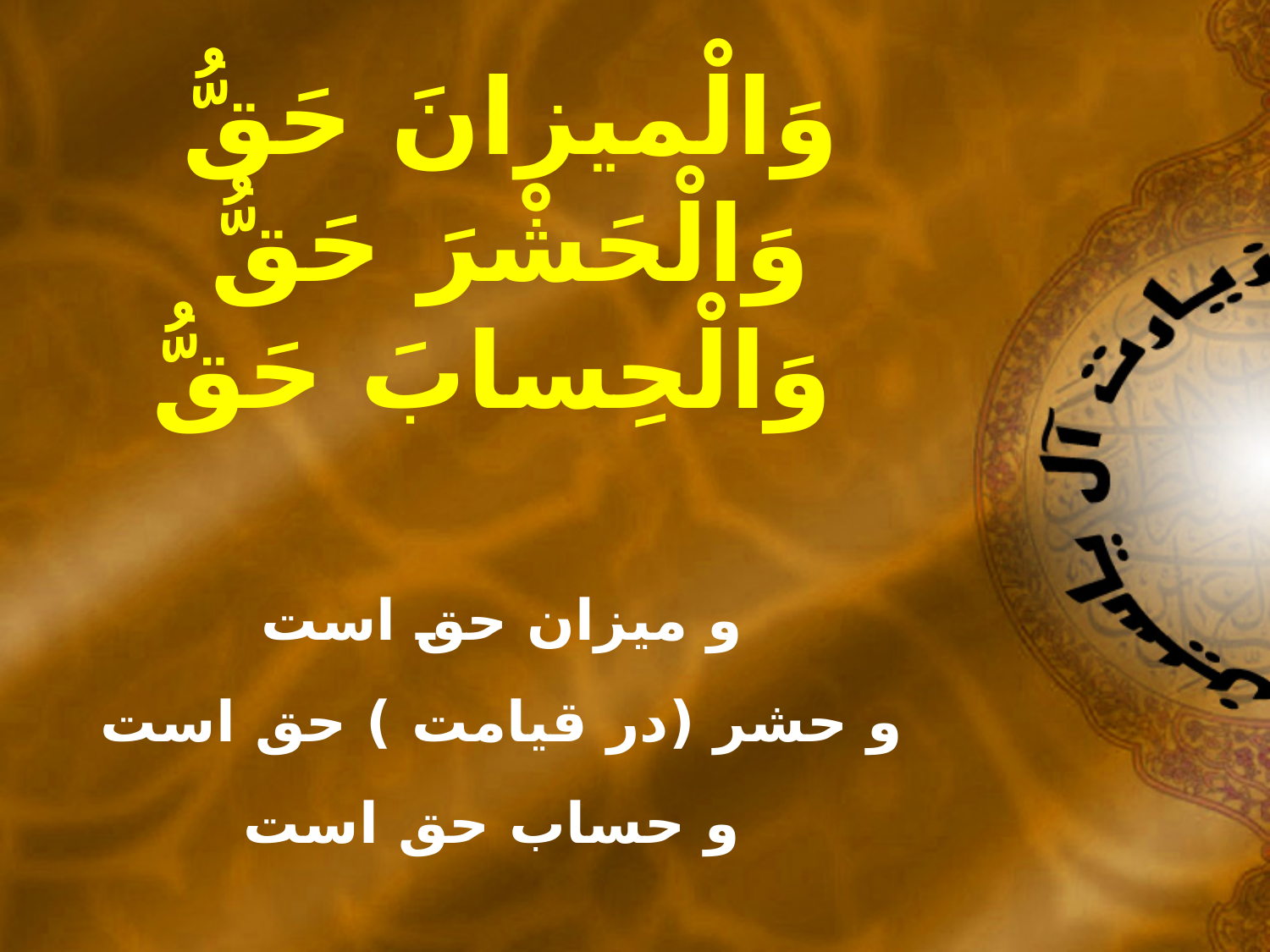

وَالْميزانَ حَقُّ
وَالْحَشْرَ حَقُّ
وَالْحِسابَ حَقُّ
و ميزان حق است
و حشر (در قيامت ) حق است
و حساب حق است